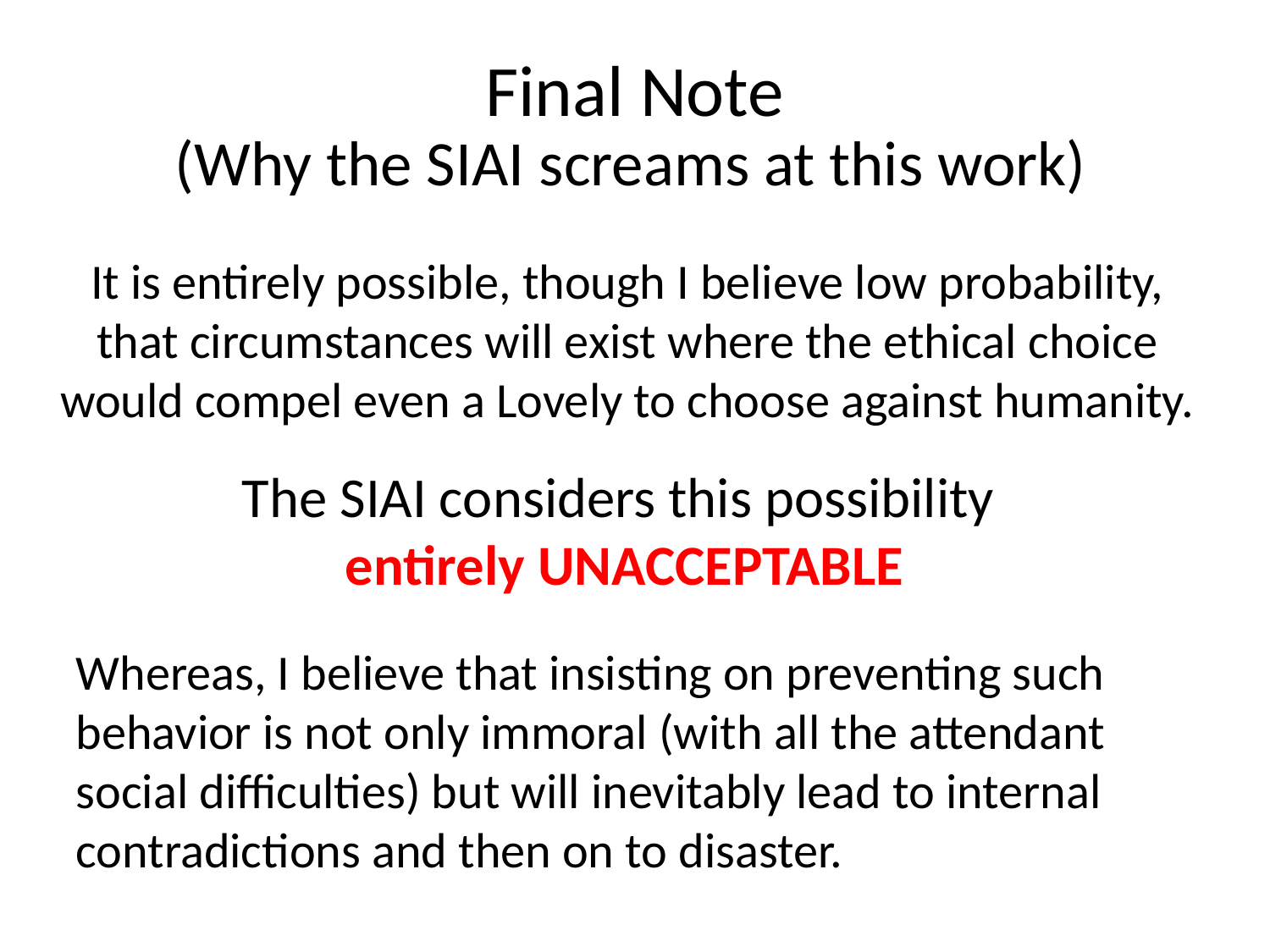

# Final Note
(Why the SIAI screams at this work)
It is entirely possible, though I believe low probability,
that circumstances will exist where the ethical choice
would compel even a Lovely to choose against humanity.
The SIAI considers this possibility
entirely UNACCEPTABLE
Whereas, I believe that insisting on preventing such behavior is not only immoral (with all the attendant social difficulties) but will inevitably lead to internal contradictions and then on to disaster.